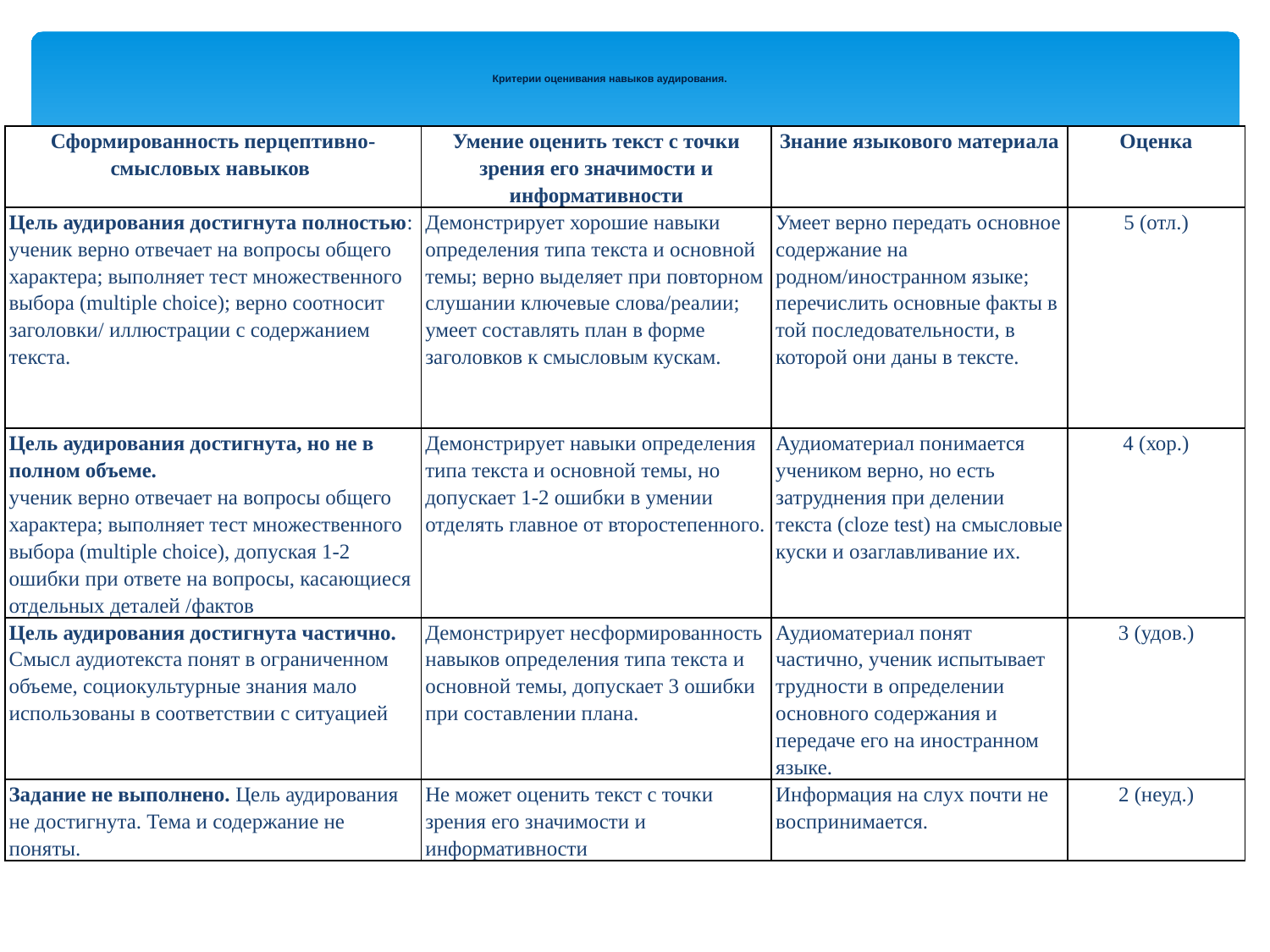

# Критерии оценивания навыков аудирования.
| Сформированность перцептивно-смысловых навыков | Умение оценить текст с точки зрения его значимости и информативности | Знание языкового материала | Оценка |
| --- | --- | --- | --- |
| Цель аудирования достигнута полностью: ученик верно отвечает на вопросы общего характера; выполняет тест множественного выбора (multiple choice); верно соотносит заголовки/ иллюстрации с содержанием текста. | Демонстрирует хорошие навыки определения типа текста и основной темы; верно выделяет при повторном слушании ключевые слова/реалии; умеет составлять план в форме заголовков к смысловым кускам. | Умеет верно передать основное содержание на родном/иностранном языке; перечислить основные факты в той последовательности, в которой они даны в тексте. | 5 (отл.) |
| Цель аудирования достигнута, но не в полном объеме. ученик верно отвечает на вопросы общего характера; выполняет тест множественного выбора (multiple choice), допуская 1-2 ошибки при ответе на вопросы, касающиеся отдельных деталей /фактов | Демонстрирует навыки определения типа текста и основной темы, но допускает 1-2 ошибки в умении отделять главное от второстепенного. | Аудиоматериал понимается учеником верно, но есть затруднения при делении текста (cloze test) на смысловые куски и озаглавливание их. | 4 (хор.) |
| Цель аудирования достигнута частично. Смысл аудиотекста понят в ограниченном объеме, социокультурные знания мало использованы в соответствии с ситуацией | Демонстрирует несформированность навыков определения типа текста и основной темы, допускает 3 ошибки при составлении плана. | Аудиоматериал понят частично, ученик испытывает трудности в определении основного содержания и передаче его на иностранном языке. | 3 (удов.) |
| Задание не выполнено. Цель аудирования не достигнута. Тема и содержание не поняты. | Не может оценить текст с точки зрения его значимости и информативности | Информация на слух почти не воспринимается. | 2 (неуд.) |